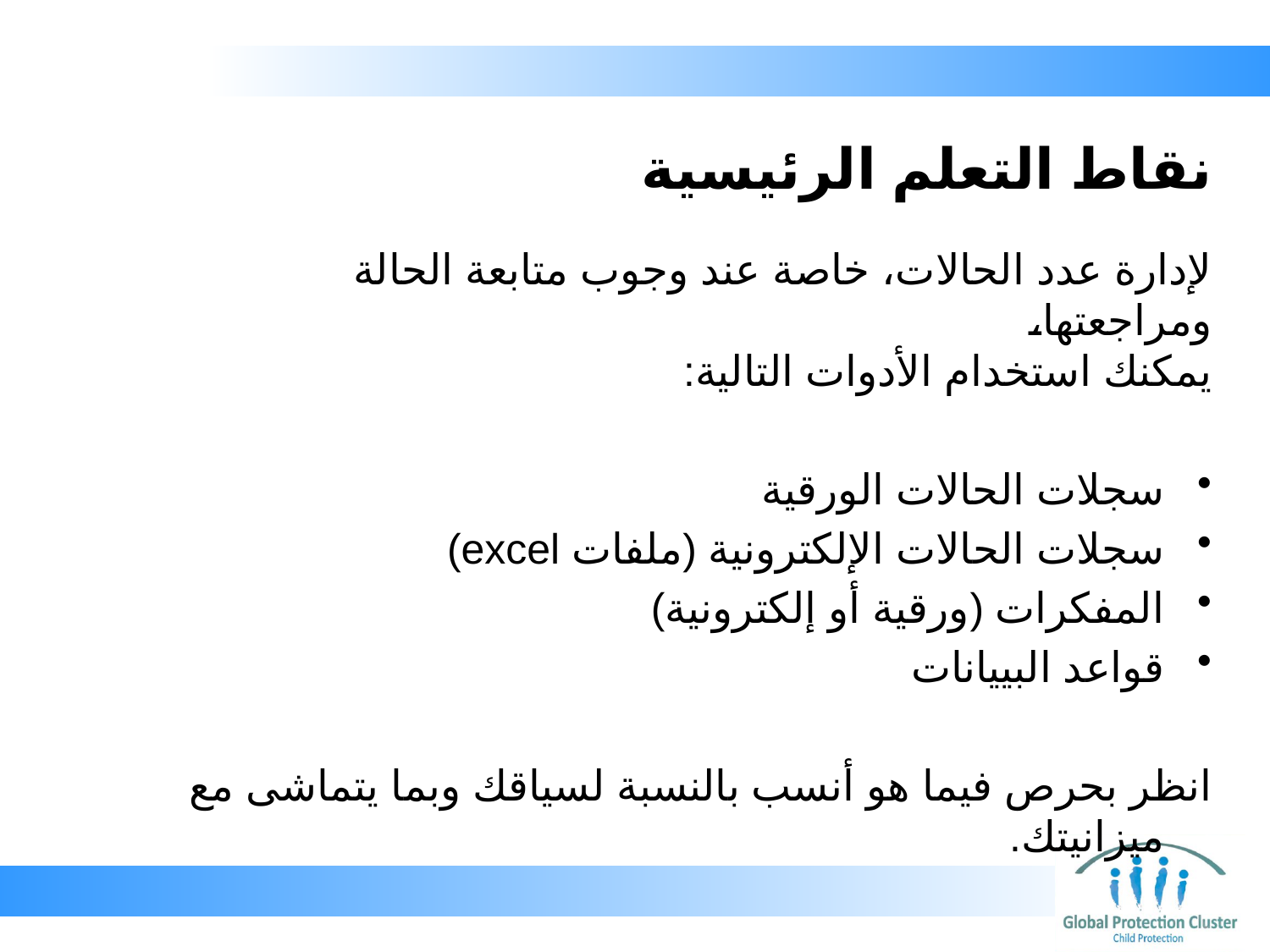

# نقاط التعلم الرئيسية
لإدارة عدد الحالات، خاصة عند وجوب متابعة الحالة ومراجعتها،
يمكنك استخدام الأدوات التالية:

سجلات الحالات الورقية
سجلات الحالات الإلكترونية (ملفات excel)
المفكرات (ورقية أو إلكترونية)
قواعد البييانات

انظر بحرص فيما هو أنسب بالنسبة لسياقك وبما يتماشى مع ميزانيتك.